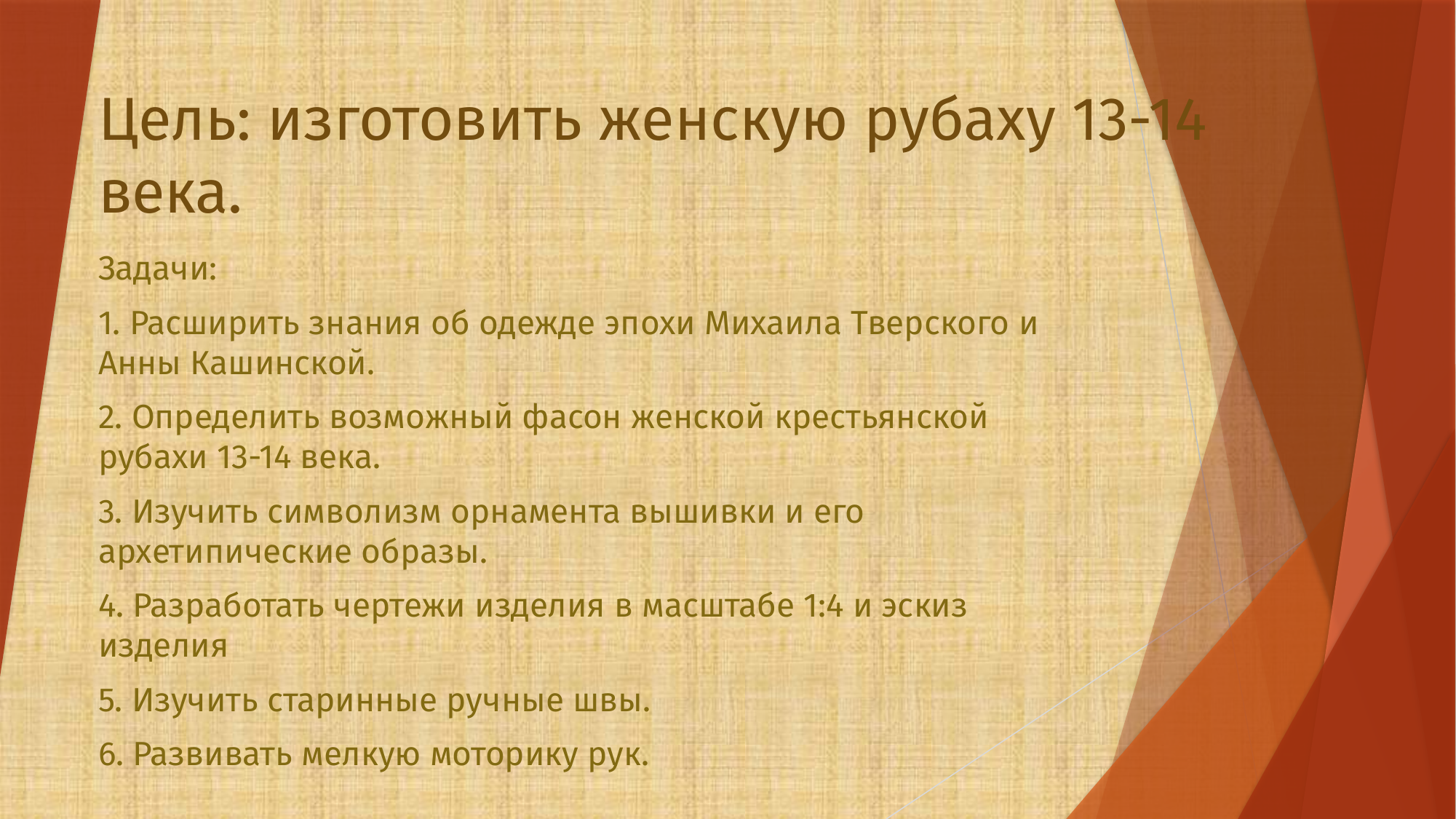

# Цель: изготовить женскую рубаху 13-14 века.
Задачи:
1. Расширить знания об одежде эпохи Михаила Тверского и Анны Кашинской.
2. Определить возможный фасон женской крестьянской рубахи 13-14 века.
3. Изучить символизм орнамента вышивки и его архетипические образы.
4. Разработать чертежи изделия в масштабе 1:4 и эскиз изделия
5. Изучить старинные ручные швы.
6. Развивать мелкую моторику рук.